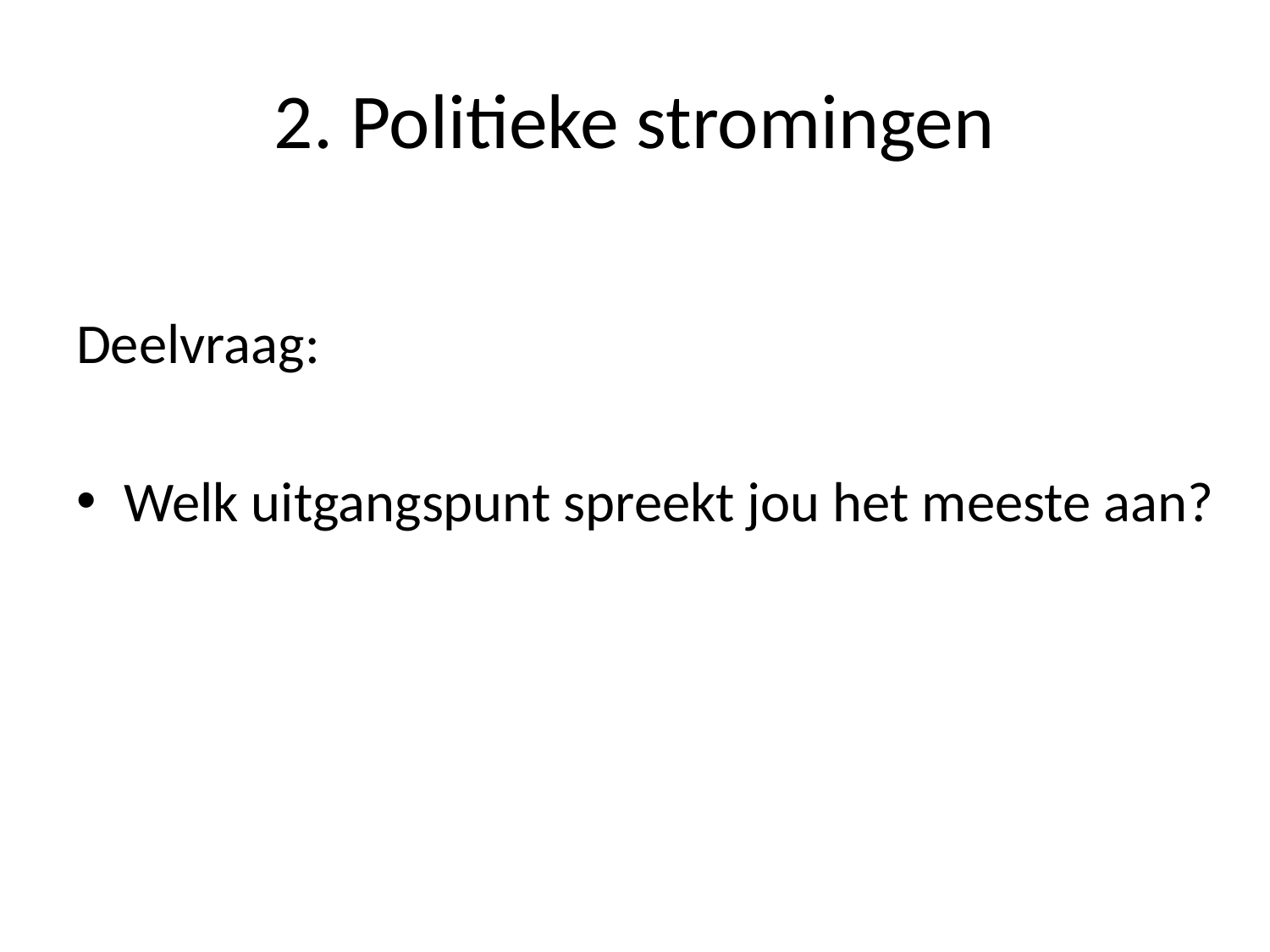

# 2. Politieke stromingen

Deelvraag:

Welk uitgangspunt spreekt jou het meeste aan?